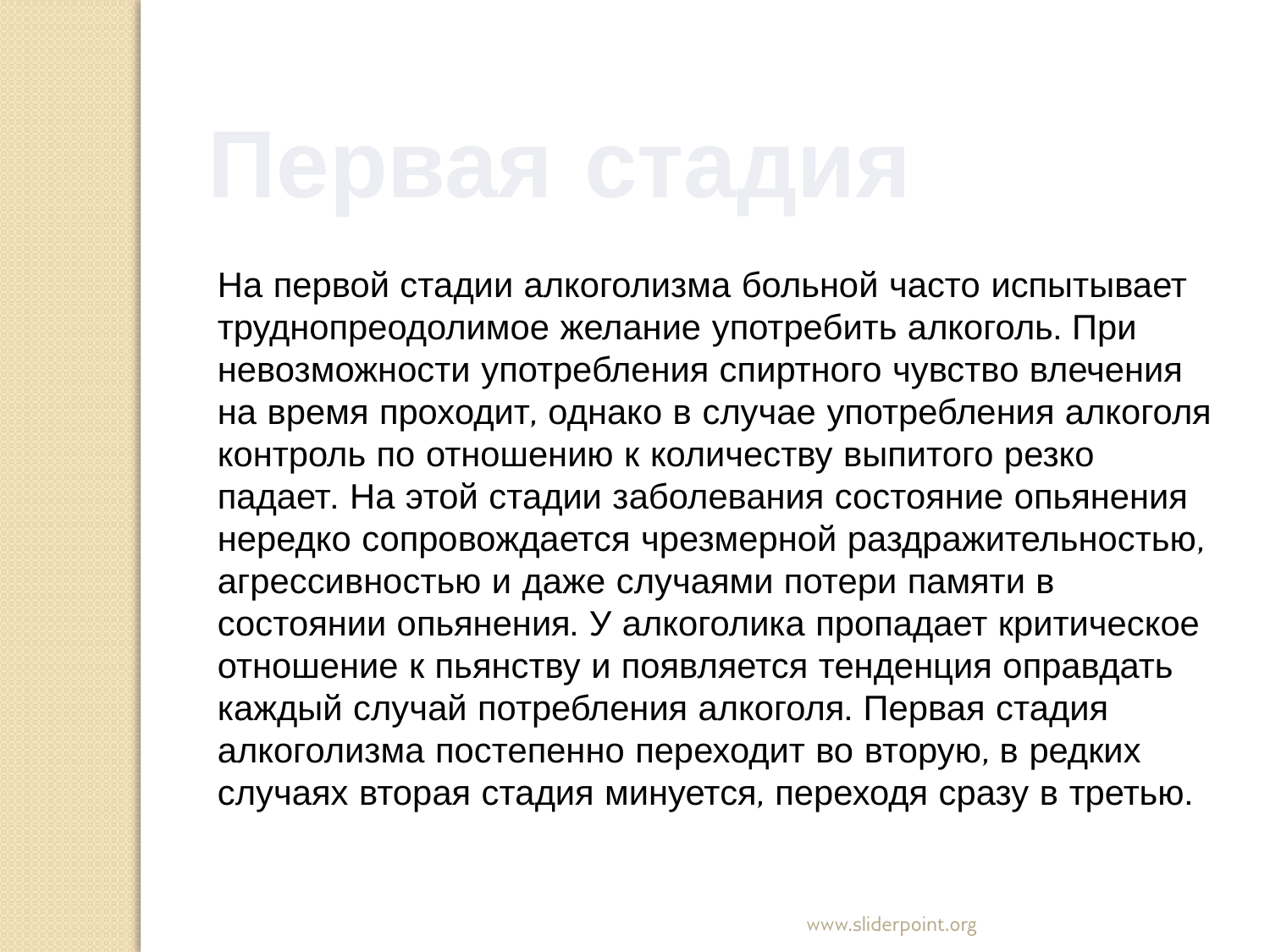

Первая стадия
На первой стадии алкоголизма больной часто испытывает труднопреодолимое желание употребить алкоголь. При невозможности употребления спиртного чувство влечения на время проходит, однако в случае употребления алкоголя контроль по отношению к количеству выпитого резко падает. На этой стадии заболевания состояние опьянения нередко сопровождается чрезмерной раздражительностью, агрессивностью и даже случаями потери памяти в состоянии опьянения. У алкоголика пропадает критическое отношение к пьянству и появляется тенденция оправдать каждый случай потребления алкоголя. Первая стадия алкоголизма постепенно переходит во вторую, в редких случаях вторая стадия минуется, переходя сразу в третью.
www.sliderpoint.org